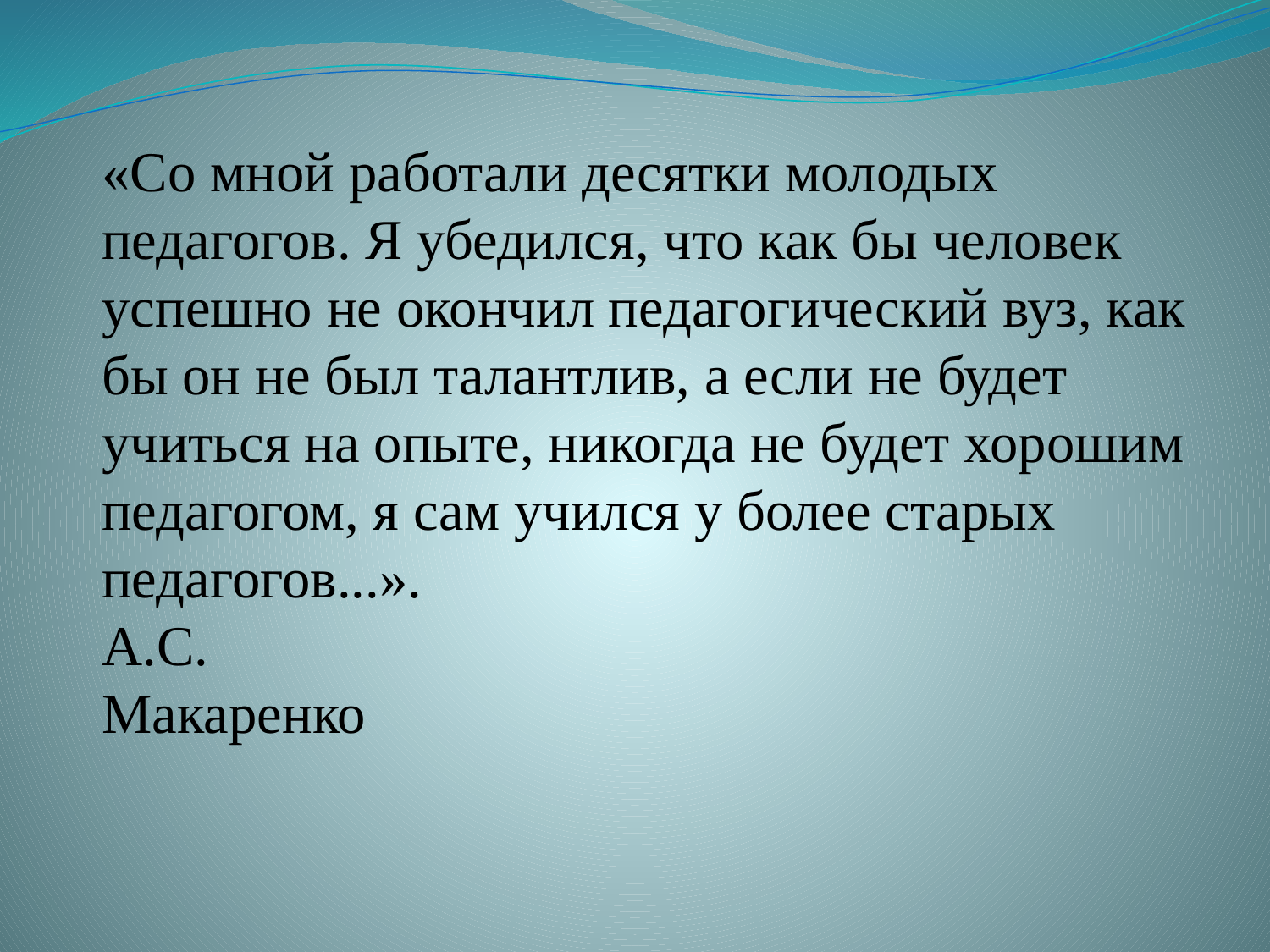

«Со мной работали десятки молодых
педагогов. Я убедился, что как бы человек
успешно не окончил педагогический вуз, как
бы он не был талантлив, а если не будет
учиться на опыте, никогда не будет хорошим
педагогом, я сам учился у более старых
педагогов...».
А.С.
Макаренко